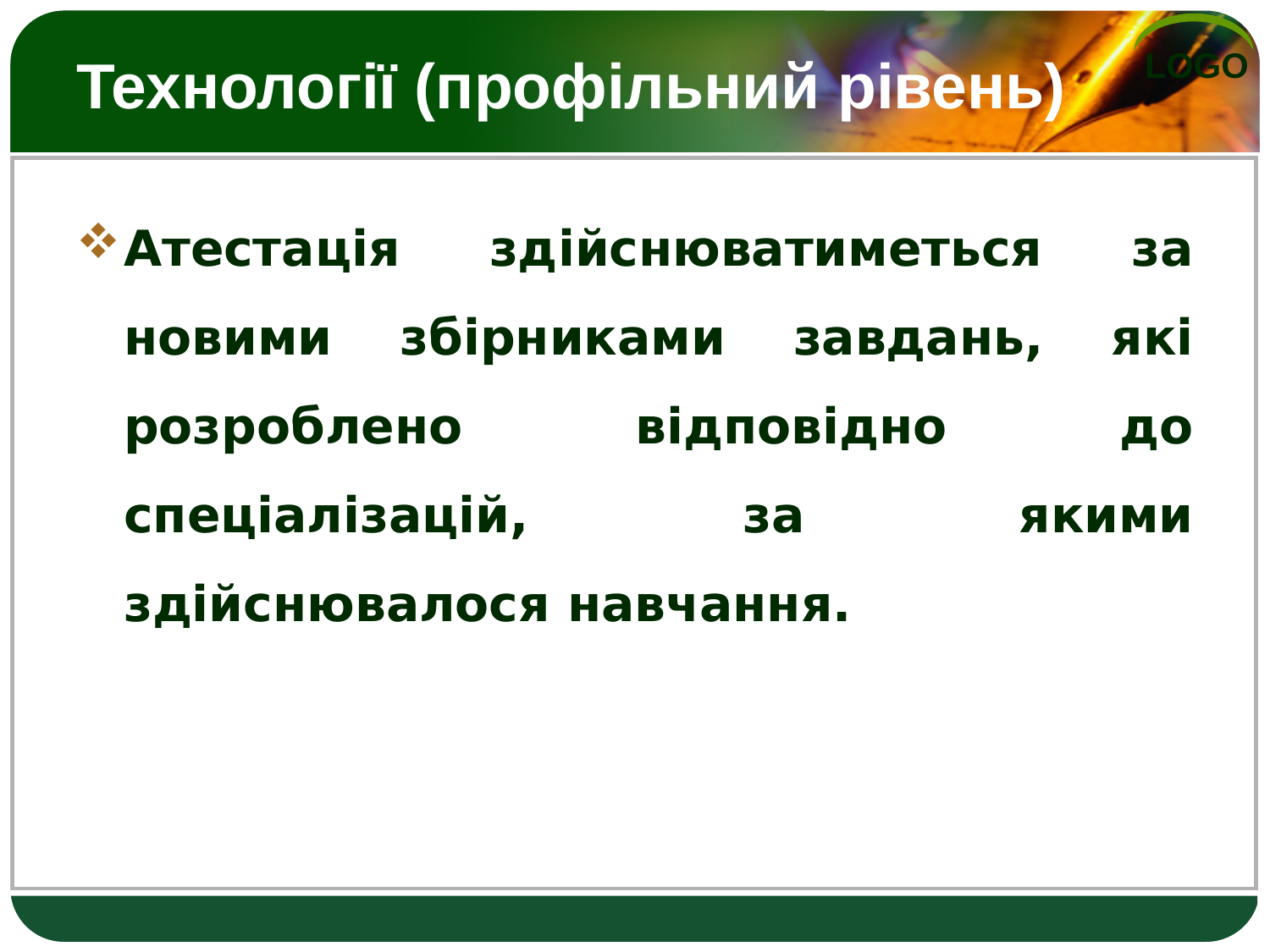

# Технології (профільний рівень)
Атестація здійснюватиметься за новими збірниками завдань, які розроблено відповідно до спеціалізацій, за якими здійснювалося навчання.